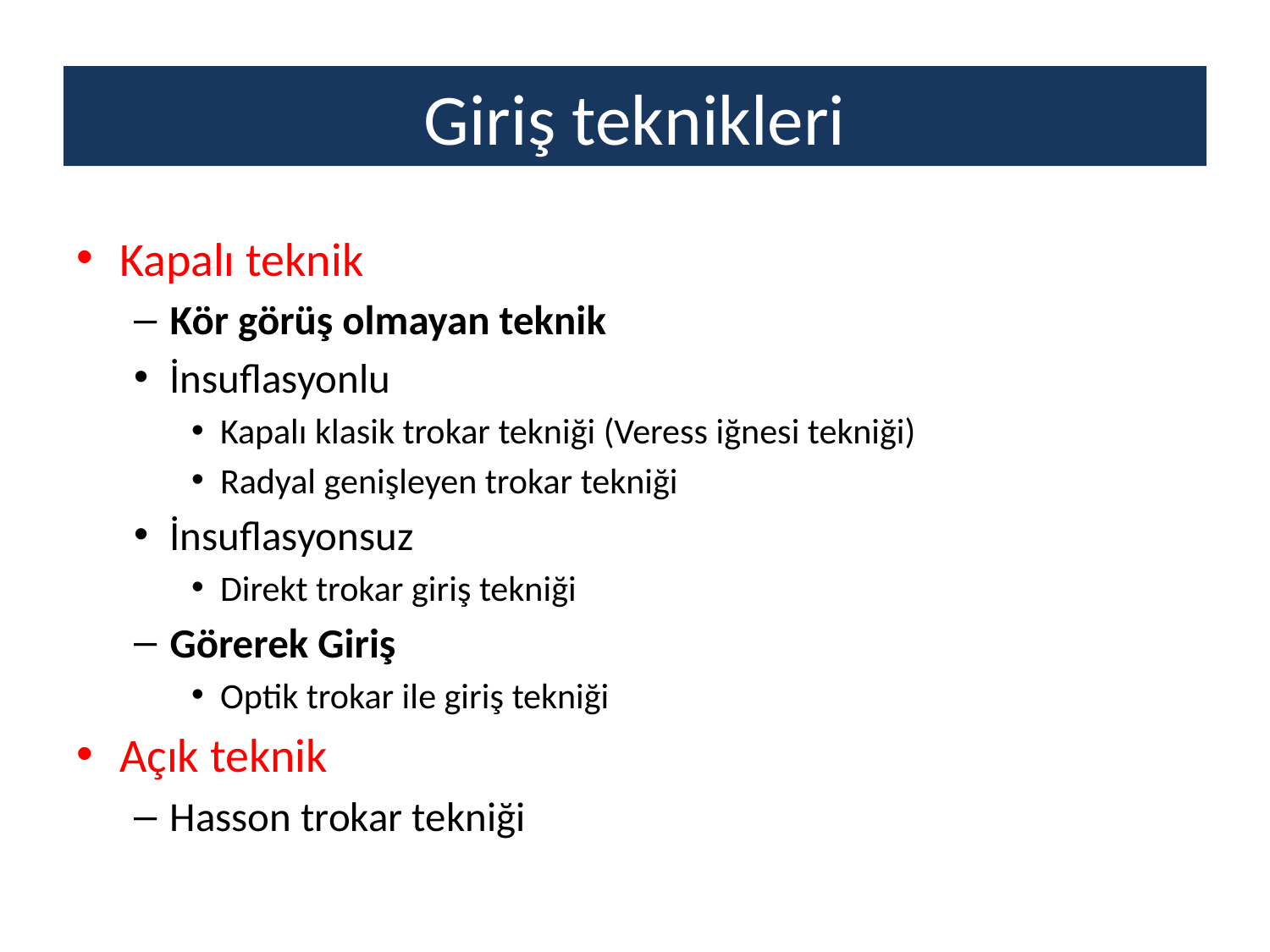

# Giriş teknikleri
Kapalı teknik
Kör görüş olmayan teknik
İnsuflasyonlu
Kapalı klasik trokar tekniği (Veress iğnesi tekniği)
Radyal genişleyen trokar tekniği
İnsuflasyonsuz
Direkt trokar giriş tekniği
Görerek Giriş
Optik trokar ile giriş tekniği
Açık teknik
Hasson trokar tekniği